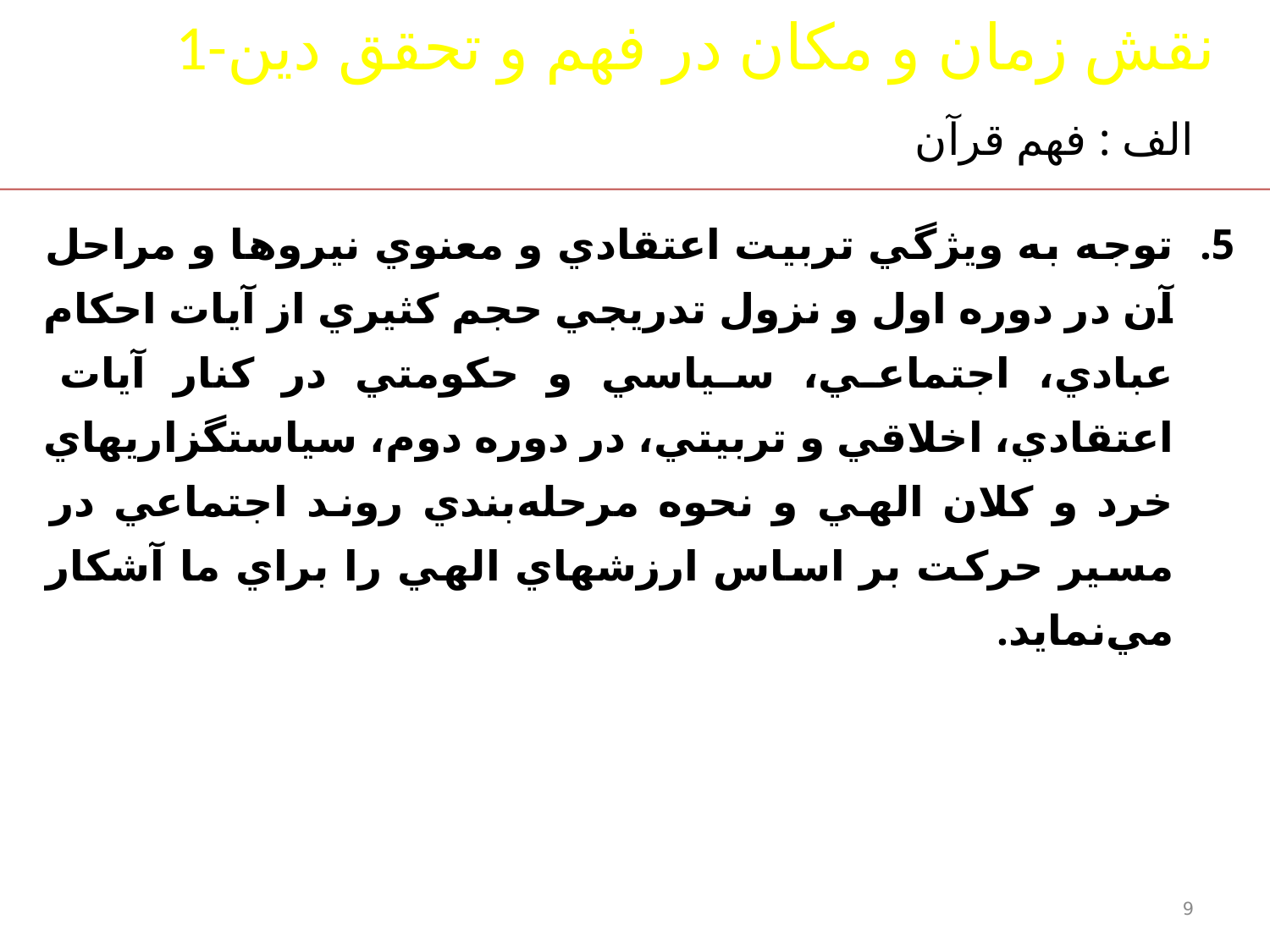

1-نقش زمان و مكان در فهم و تحقق دين
# الف : فهم قرآن

توجه به ويژگي تربيت اعتقادي و معنوي نيروها و مراحل آن در دوره اول و نزول تدريجي حجم كثيري از آيات احكام عبادي، اجتماعي، سياسي و حكومتي در كنار آيات اعتقادي، اخلاقي و تربيتي، در دوره دوم، سياستگزاريهاي خرد و كلان الهي و نحوه مرحله‌بندي روند اجتماعي در مسير حركت بر اساس ارزشهاي الهي را براي ما آشكار مي‌نمايد.
9